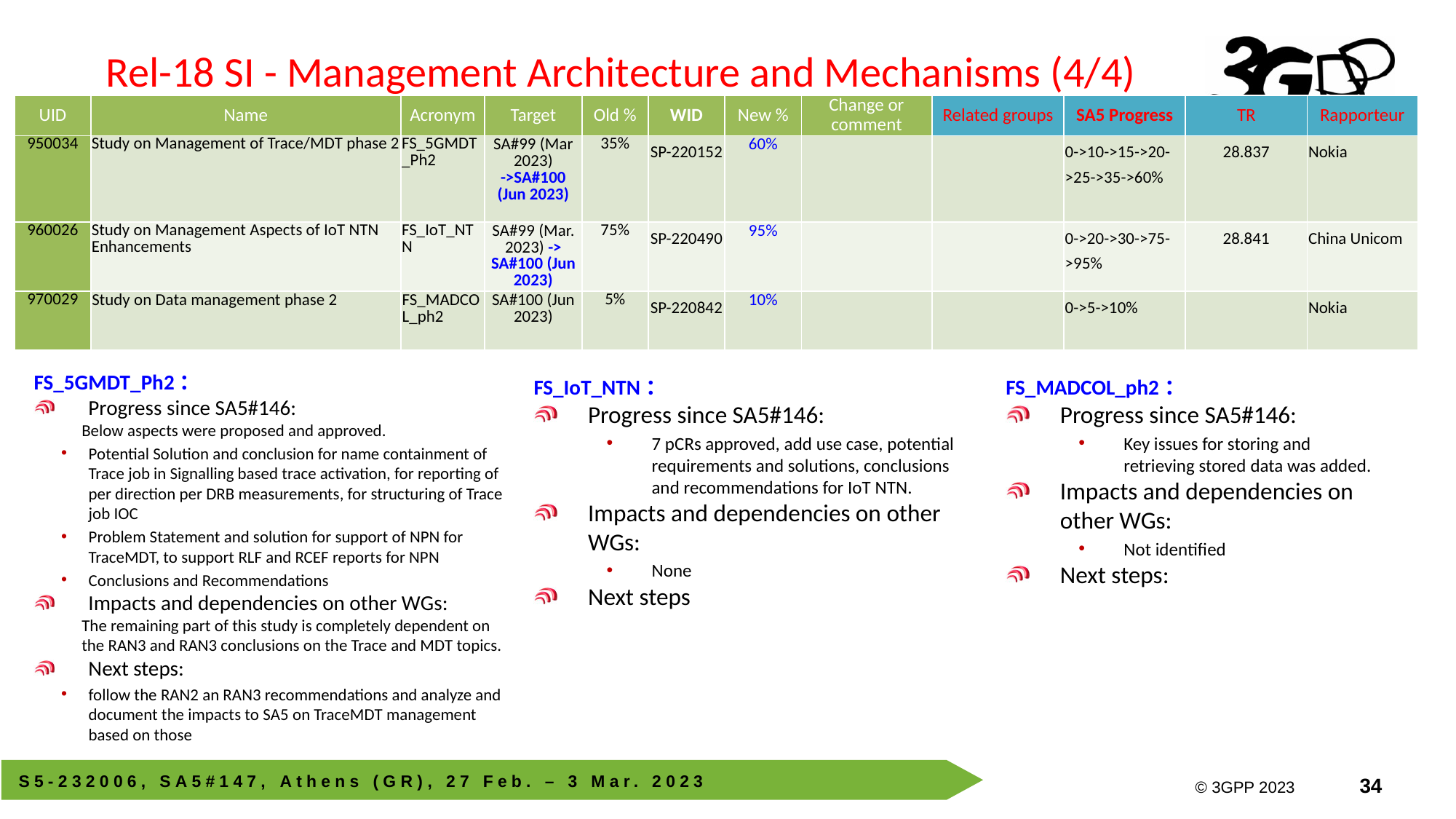

# Rel-18 SI - Management Architecture and Mechanisms (4/4)
| UID | Name | Acronym | Target | Old % | WID | New % | Change or comment | Related groups | SA5 Progress | TR | Rapporteur |
| --- | --- | --- | --- | --- | --- | --- | --- | --- | --- | --- | --- |
| 950034 | Study on Management of Trace/MDT phase 2 | FS\_5GMDT\_Ph2 | SA#99 (Mar 2023) ->SA#100 (Jun 2023) | 35% | SP-220152 | 60% |  |  | 0->10->15->20->25->35->60% | 28.837 | Nokia |
| 960026 | Study on Management Aspects of IoT NTN Enhancements | FS\_IoT\_NTN | SA#99 (Mar. 2023) -> SA#100 (Jun 2023) | 75% | SP-220490 | 95% |  |  | 0->20->30->75->95% | 28.841 | China Unicom |
| 970029 | Study on Data management phase 2 | FS\_MADCOL\_ph2 | SA#100 (Jun 2023) | 5% | SP-220842 | 10% |  |  | 0->5->10% |  | Nokia |
FS_5GMDT_Ph2：
Progress since SA5#146:
Below aspects were proposed and approved.
Potential Solution and conclusion for name containment of Trace job in Signalling based trace activation, for reporting of per direction per DRB measurements, for structuring of Trace job IOC
Problem Statement and solution for support of NPN for TraceMDT, to support RLF and RCEF reports for NPN
Conclusions and Recommendations
Impacts and dependencies on other WGs:
The remaining part of this study is completely dependent on the RAN3 and RAN3 conclusions on the Trace and MDT topics.
Next steps:
follow the RAN2 an RAN3 recommendations and analyze and document the impacts to SA5 on TraceMDT management based on those
FS_IoT_NTN：
Progress since SA5#146:
7 pCRs approved, add use case, potential requirements and solutions, conclusions and recommendations for IoT NTN.
Impacts and dependencies on other WGs:
None
Next steps
FS_MADCOL_ph2：
Progress since SA5#146:
Key issues for storing and retrieving stored data was added.
Impacts and dependencies on other WGs:
Not identified
Next steps: